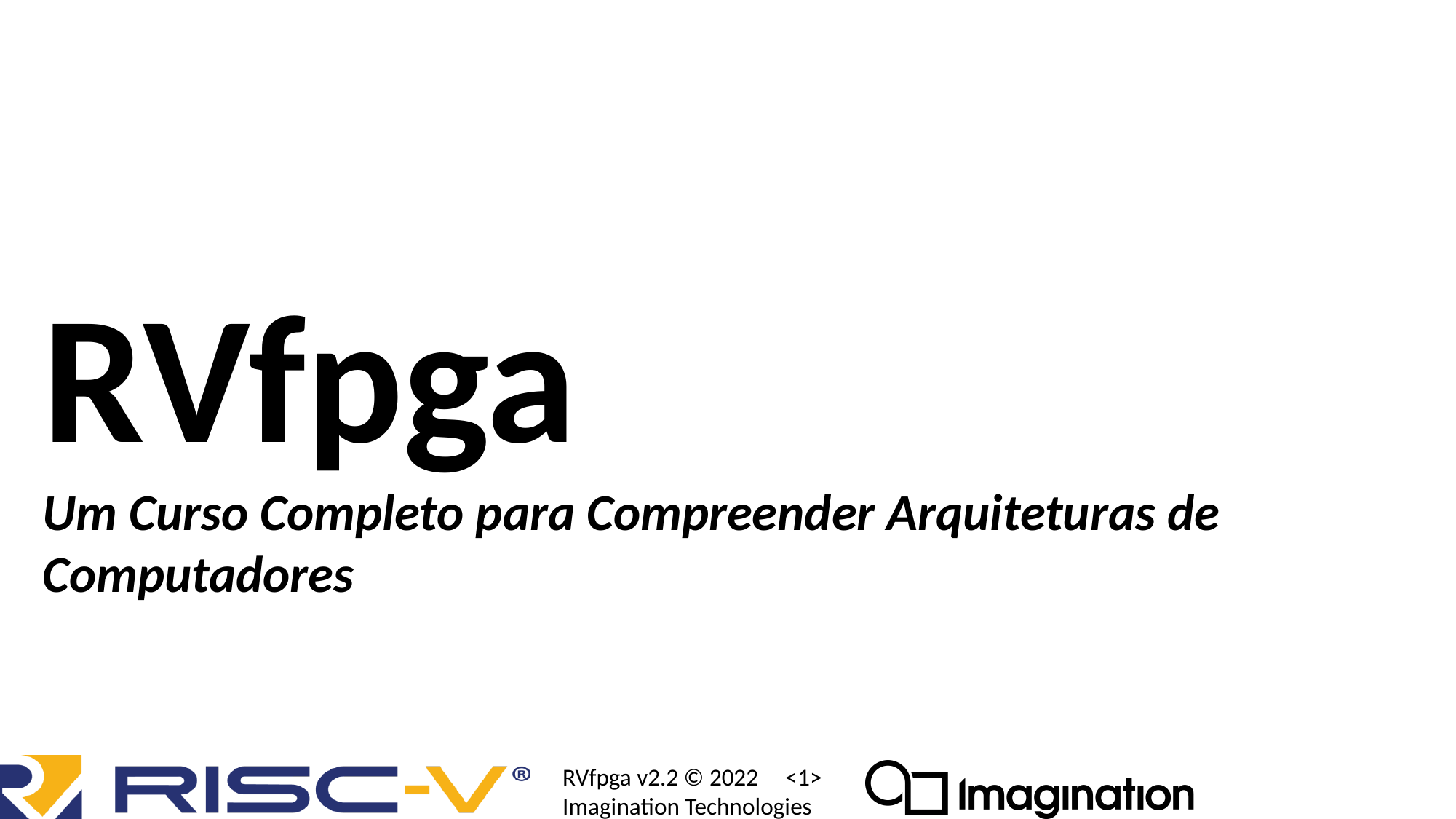

RVfpga
Um Curso Completo para Compreender Arquiteturas de Computadores